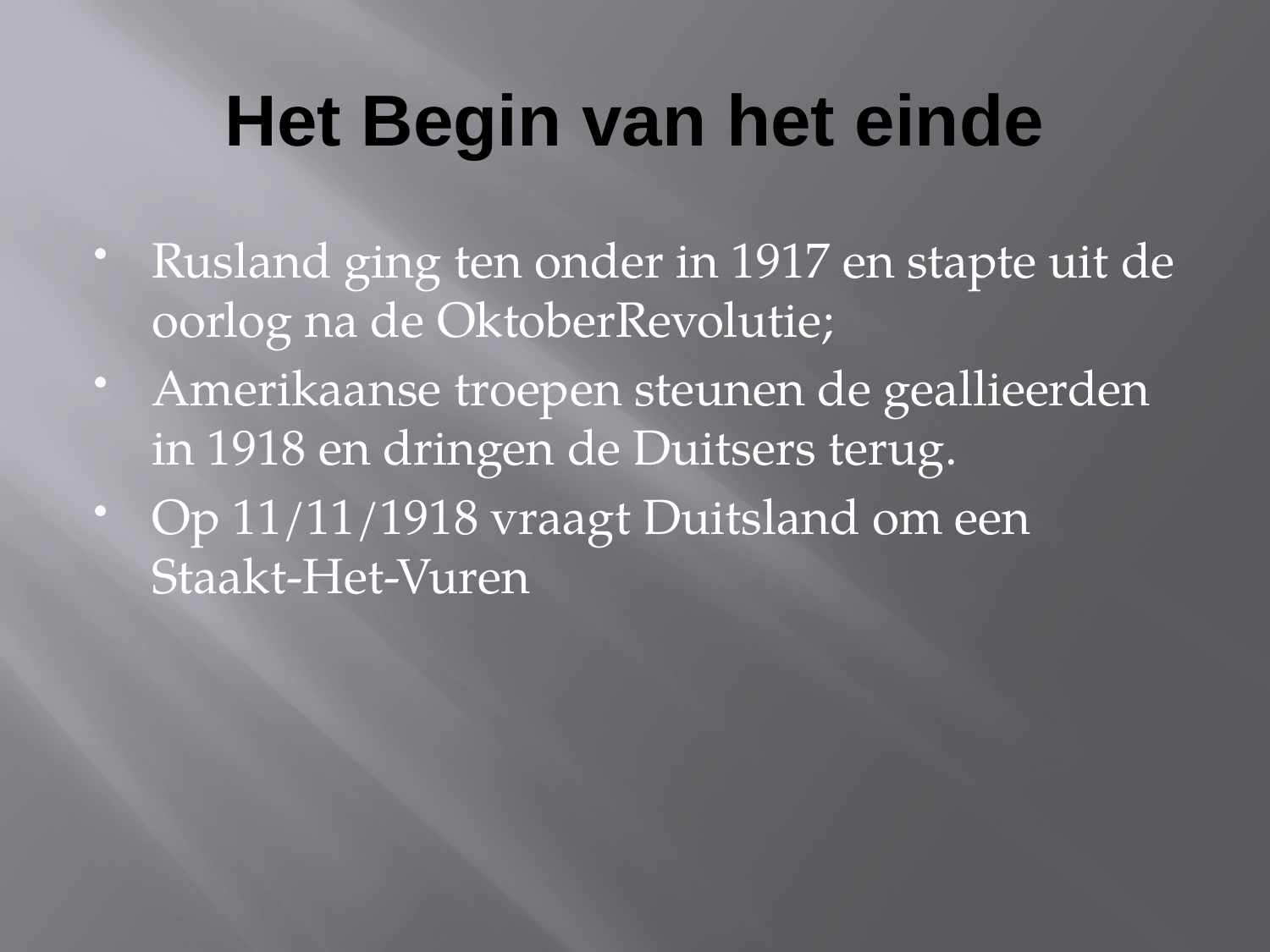

# Het Begin van het einde
Rusland ging ten onder in 1917 en stapte uit de oorlog na de OktoberRevolutie;
Amerikaanse troepen steunen de geallieerden in 1918 en dringen de Duitsers terug.
Op 11/11/1918 vraagt Duitsland om een Staakt-Het-Vuren